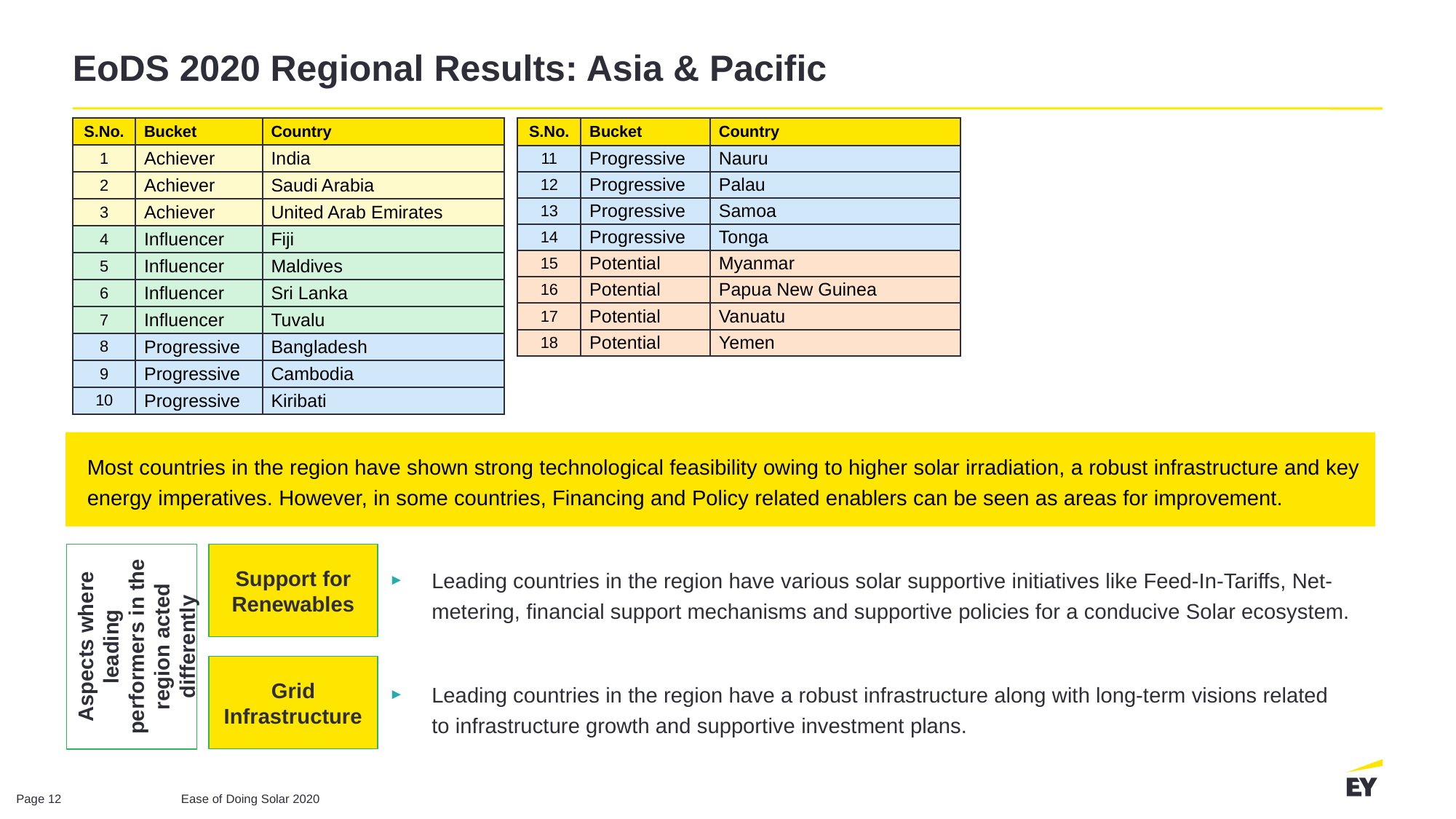

# EoDS 2020 Regional Results: Asia & Pacific
| S.No. | Bucket | Country |
| --- | --- | --- |
| 1 | Achiever | India |
| 2 | Achiever | Saudi Arabia |
| 3 | Achiever | United Arab Emirates |
| 4 | Influencer | Fiji |
| 5 | Influencer | Maldives |
| 6 | Influencer | Sri Lanka |
| 7 | Influencer | Tuvalu |
| 8 | Progressive | Bangladesh |
| 9 | Progressive | Cambodia |
| 10 | Progressive | Kiribati |
| S.No. | Bucket | Country |
| --- | --- | --- |
| 11 | Progressive | Nauru |
| 12 | Progressive | Palau |
| 13 | Progressive | Samoa |
| 14 | Progressive | Tonga |
| 15 | Potential | Myanmar |
| 16 | Potential | Papua New Guinea |
| 17 | Potential | Vanuatu |
| 18 | Potential | Yemen |
Most countries in the region have shown strong technological feasibility owing to higher solar irradiation, a robust infrastructure and key energy imperatives. However, in some countries, Financing and Policy related enablers can be seen as areas for improvement.
Aspects where leading performers in the region acted differently
Support for Renewables
Leading countries in the region have various solar supportive initiatives like Feed-In-Tariffs, Net-metering, financial support mechanisms and supportive policies for a conducive Solar ecosystem.
Grid Infrastructure
Leading countries in the region have a robust infrastructure along with long-term visions related to infrastructure growth and supportive investment plans.
Ease of Doing Solar 2020
Page 12